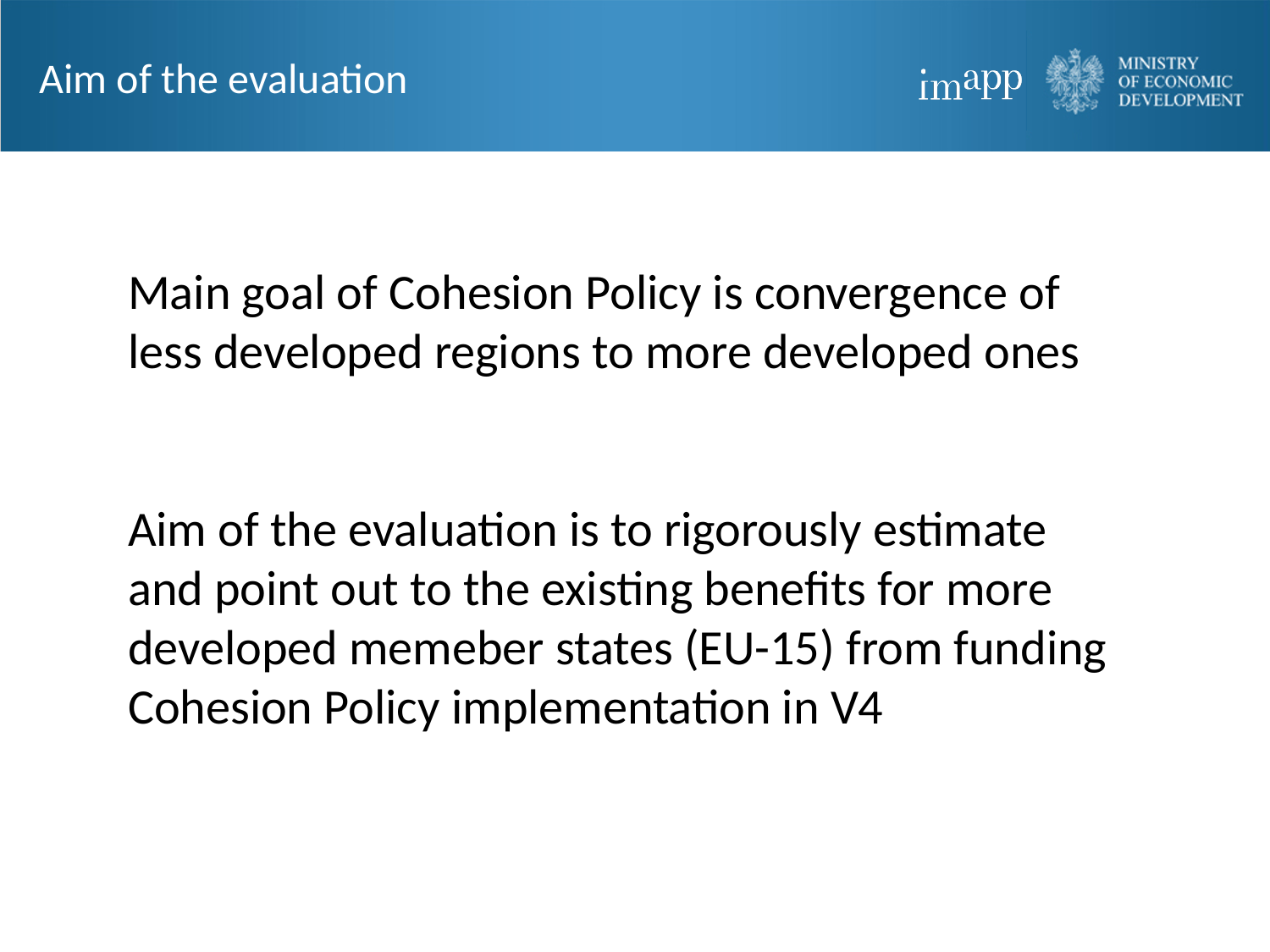

# Aim of the evaluation
Main goal of Cohesion Policy is convergence of less developed regions to more developed ones

Aim of the evaluation is to rigorously estimate and point out to the existing benefits for more developed memeber states (EU-15) from funding Cohesion Policy implementation in V4